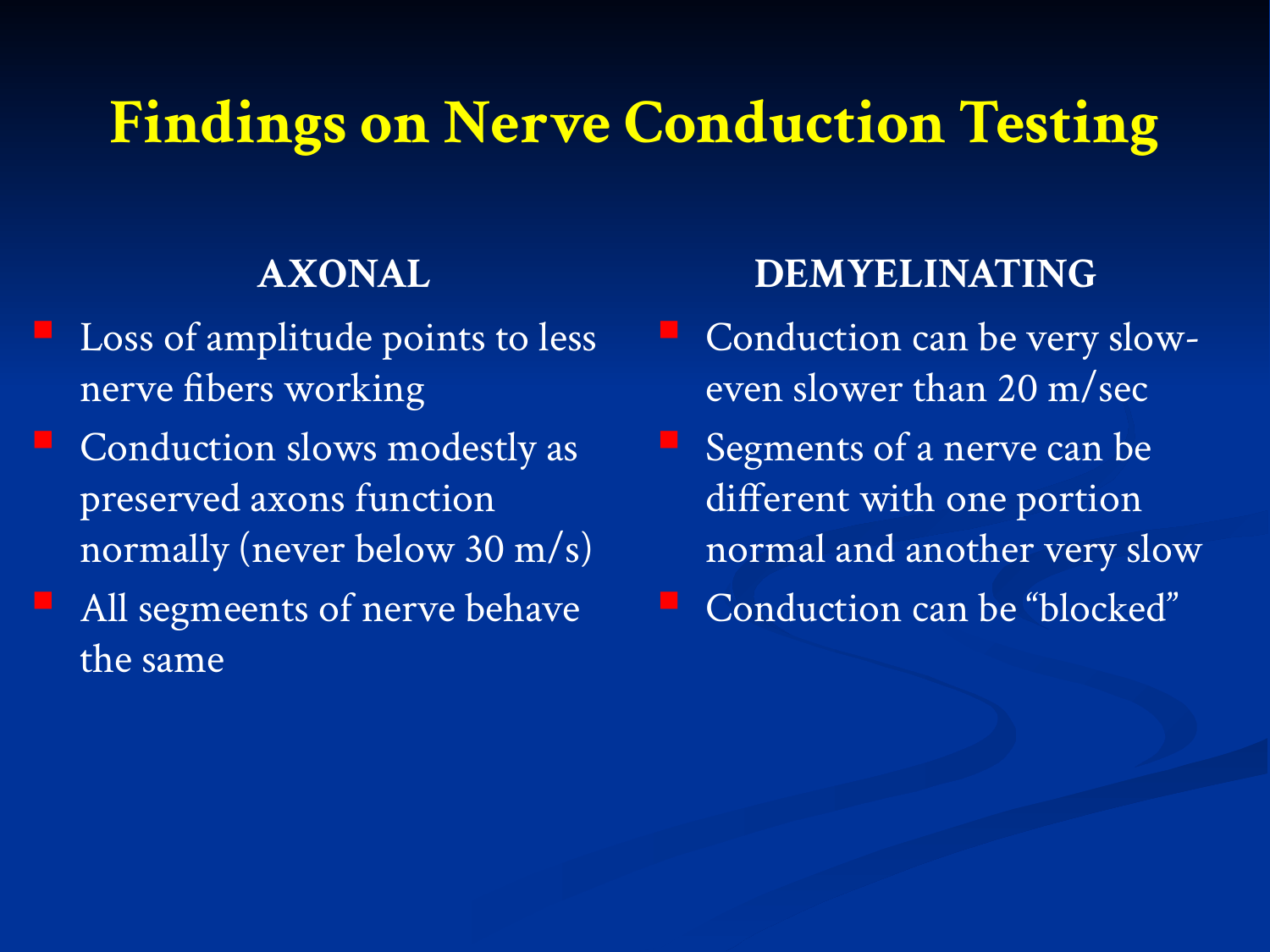

# Findings on Nerve Conduction Testing
AXONAL
DEMYELINATING
Loss of amplitude points to less nerve fibers working
Conduction slows modestly as preserved axons function normally (never below 30 m/s)
All segmeents of nerve behave the same
Conduction can be very slow- even slower than 20 m/sec
Segments of a nerve can be different with one portion normal and another very slow
Conduction can be “blocked”